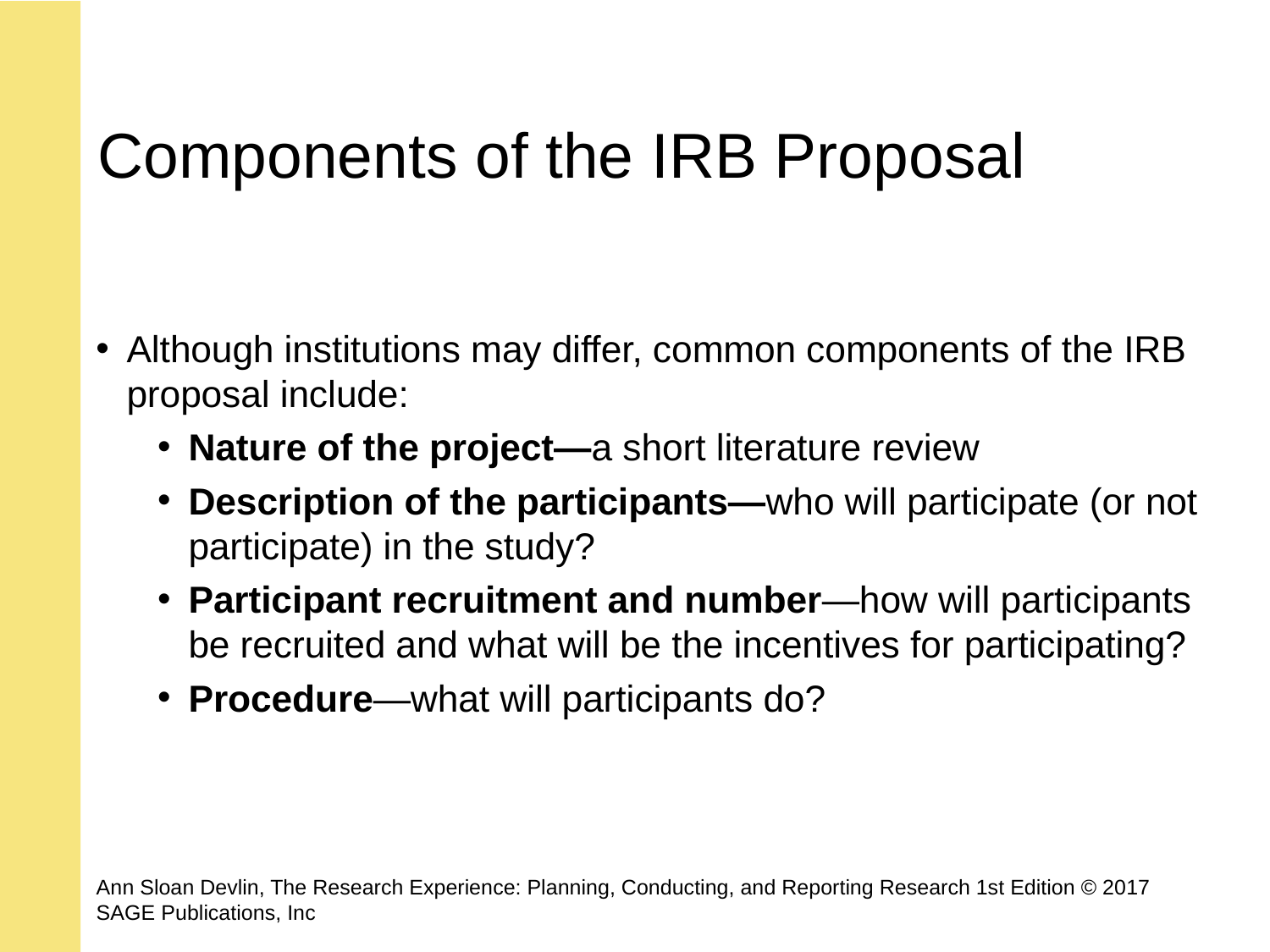

# Components of the IRB Proposal
Although institutions may differ, common components of the IRB proposal include:
Nature of the project—a short literature review
Description of the participants—who will participate (or not participate) in the study?
Participant recruitment and number—how will participants be recruited and what will be the incentives for participating?
Procedure—what will participants do?